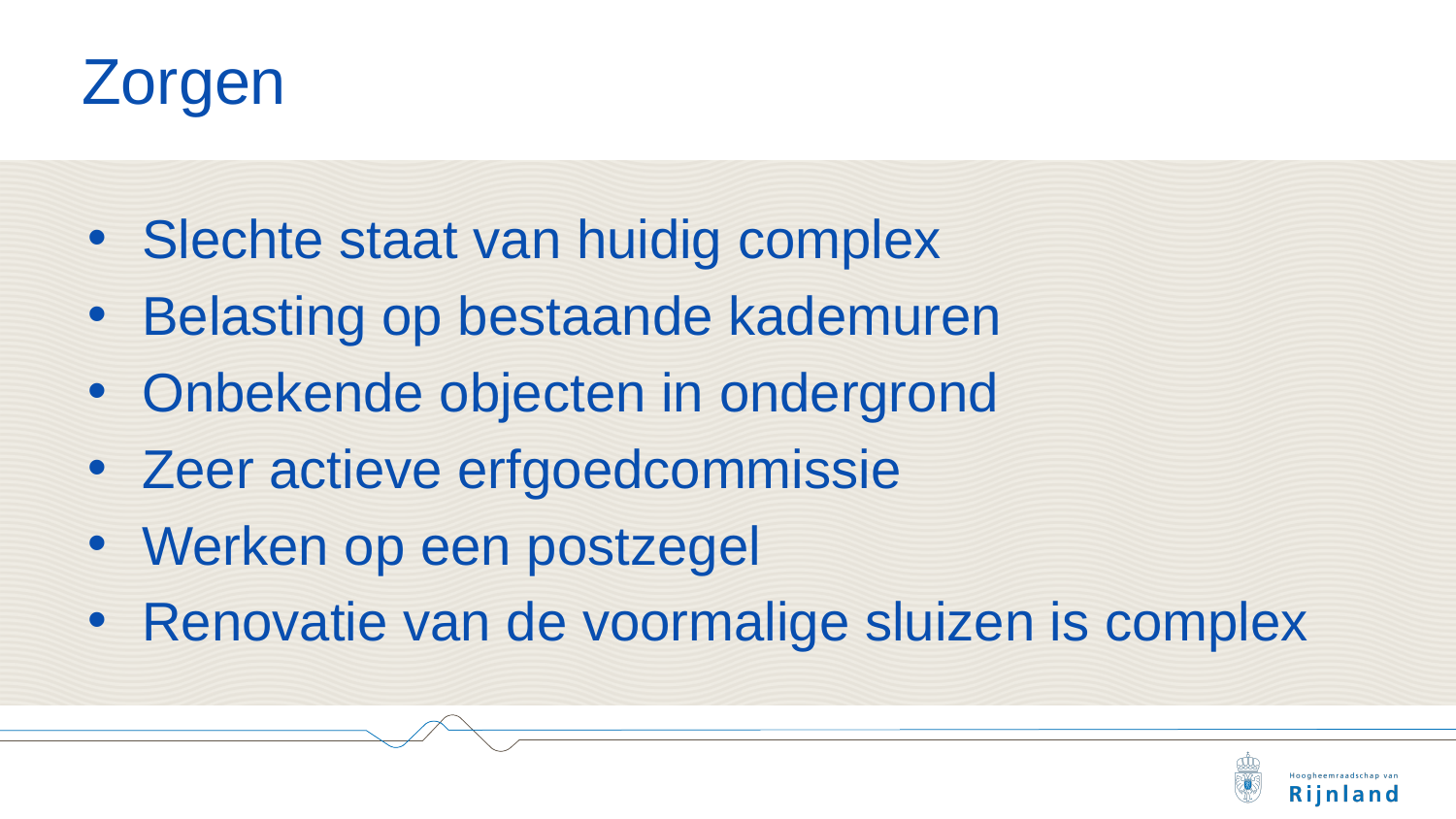

Zorgen
Slechte staat van huidig complex
Belasting op bestaande kademuren
Onbekende objecten in ondergrond
Zeer actieve erfgoedcommissie
Werken op een postzegel
Renovatie van de voormalige sluizen is complex